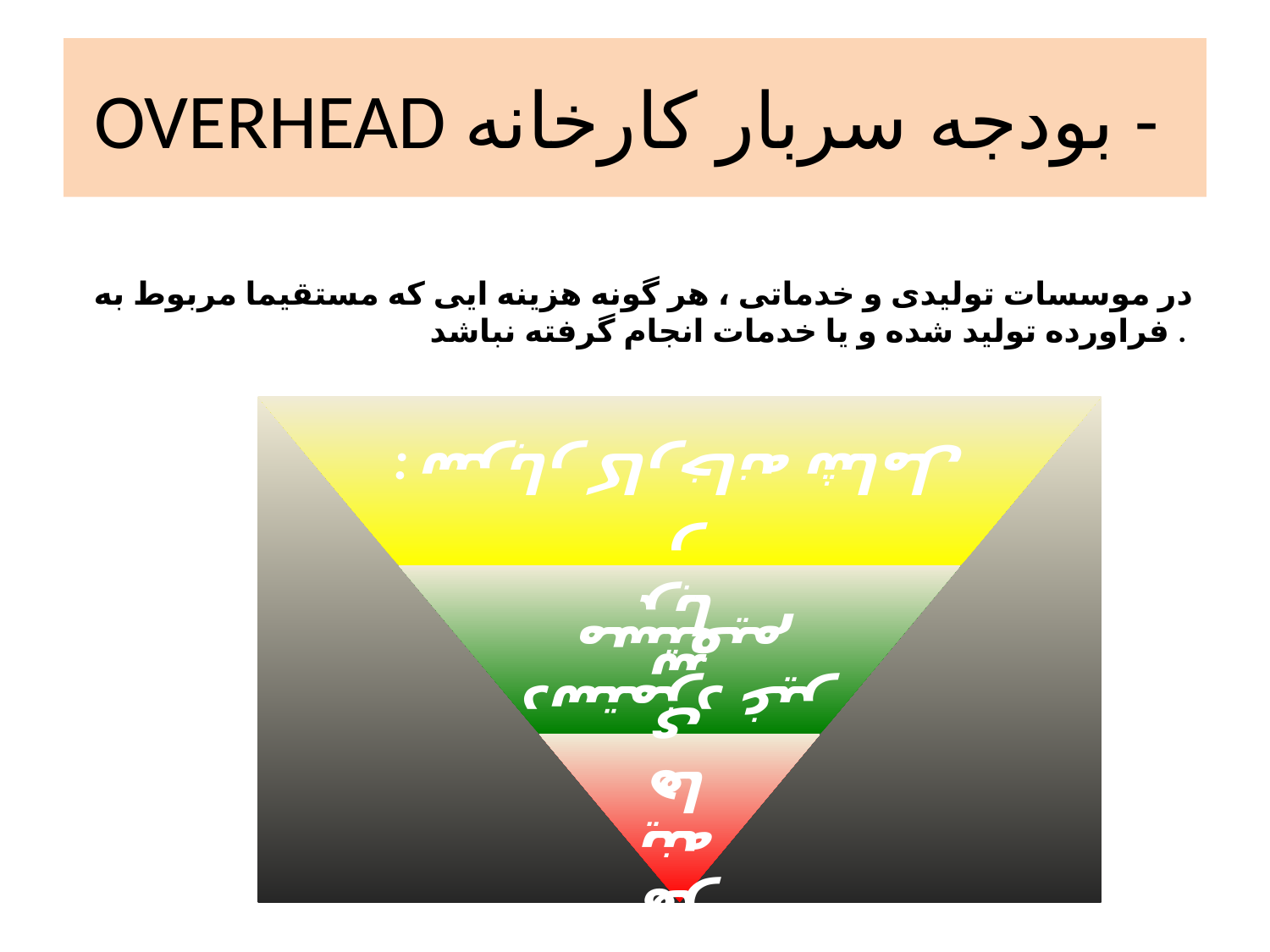

# OVERHEAD بودجه سربار کارخانه -

در موسسات تولیدی و خدماتی ، هر گونه هزینه ایی که مستقیما مربوط به فراورده تولید شده و یا خدمات انجام گرفته نباشد .

سربار کارخانه شامل :
دستمزد غیر مستقیم

سایر هزینه های سربار